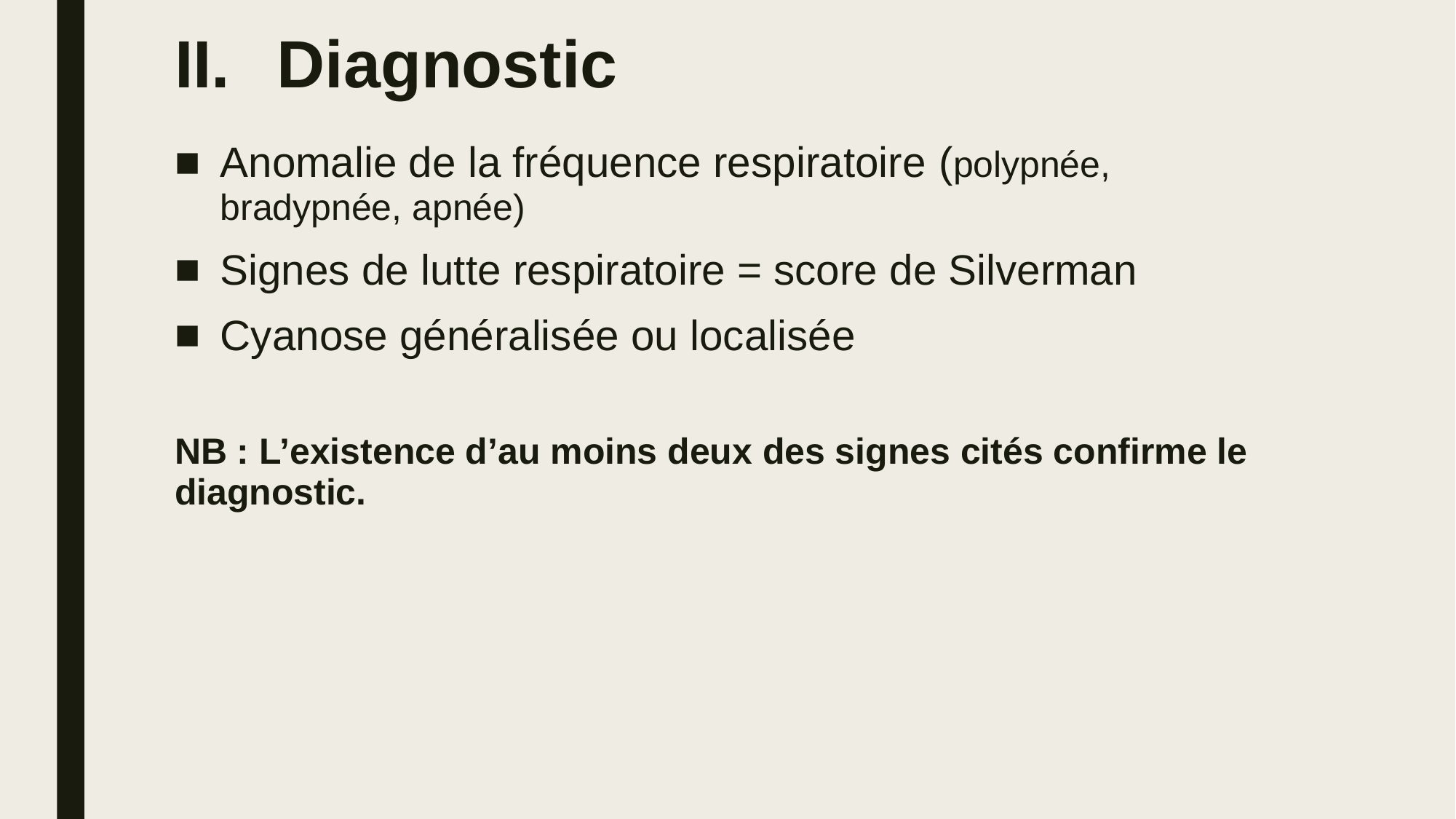

# Diagnostic
Anomalie de la fréquence respiratoire (polypnée, bradypnée, apnée)
Signes de lutte respiratoire = score de Silverman
Cyanose généralisée ou localisée

NB : L’existence d’au moins deux des signes cités confirme le diagnostic.